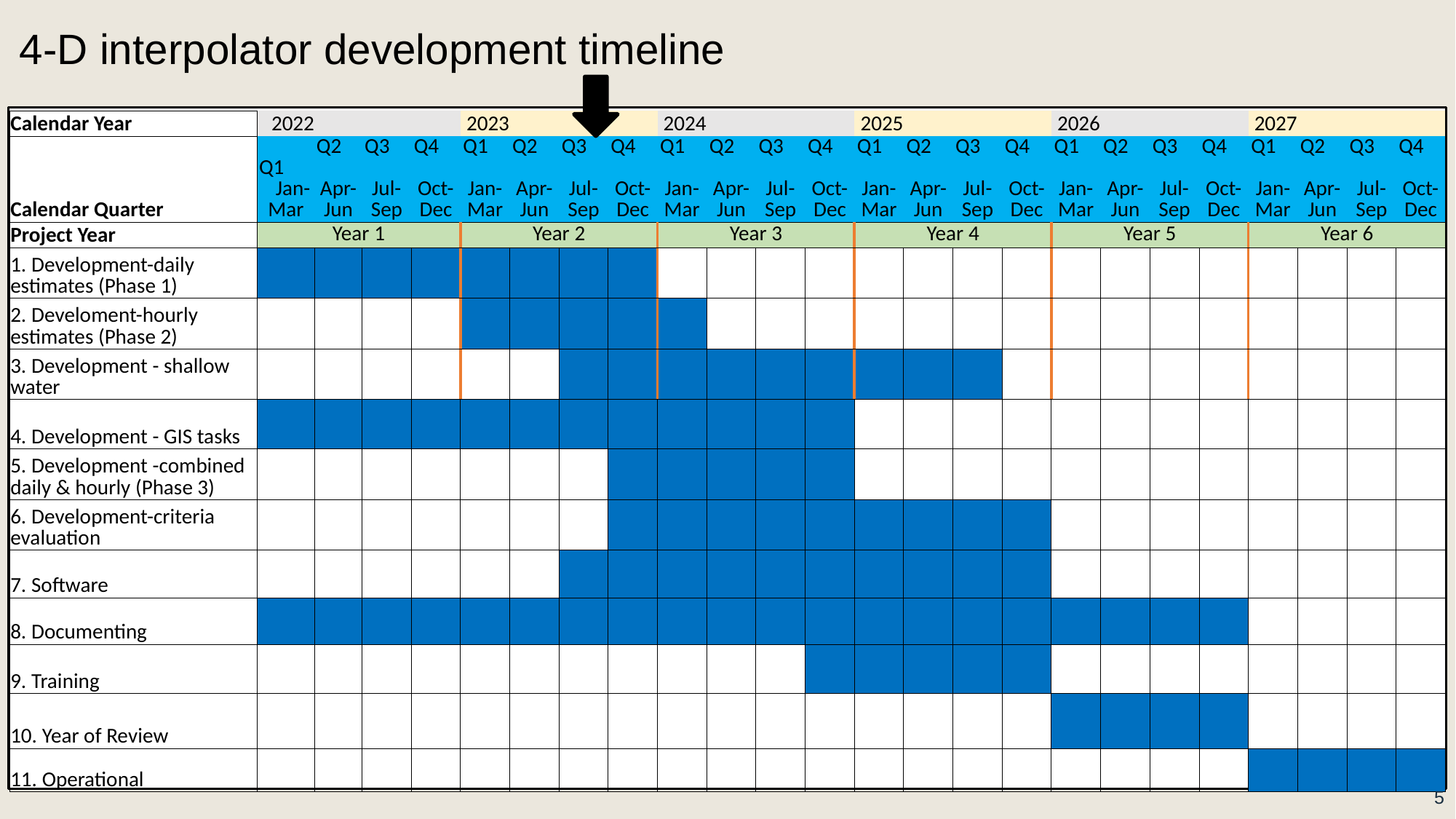

4-D interpolator development timeline

| Calendar Year | 2022 |  |  |  | 2023 |  |  |  | 2024 |  |  |  | 2025 |  |  |  | 2026 |  |  |  | 2027 |  |  |  |
| --- | --- | --- | --- | --- | --- | --- | --- | --- | --- | --- | --- | --- | --- | --- | --- | --- | --- | --- | --- | --- | --- | --- | --- | --- |
| Calendar Quarter | Q1 Jan-Mar | Q2 Apr-Jun | Q3 Jul-Sep | Q4 Oct-Dec | Q1 Jan-Mar | Q2 Apr-Jun | Q3 Jul-Sep | Q4 Oct-Dec | Q1 Jan-Mar | Q2 Apr-Jun | Q3 Jul-Sep | Q4 Oct-Dec | Q1 Jan-Mar | Q2 Apr-Jun | Q3 Jul-Sep | Q4 Oct-Dec | Q1 Jan-Mar | Q2 Apr-Jun | Q3 Jul-Sep | Q4 Oct-Dec | Q1 Jan-Mar | Q2 Apr-Jun | Q3 Jul-Sep | Q4 Oct-Dec |
| Project Year | Year 1 |  |  |  | Year 2 |  |  |  | Year 3 |  |  |  | Year 4 |  |  |  | Year 5 |  |  |  | Year 6 |  |  |  |
| 1. Development-daily estimates (Phase 1) |  |  |  |  |  |  |  |  |  |  |  |  |  |  |  |  |  |  |  |  |  |  |  |  |
| 2. Develoment-hourly estimates (Phase 2) |  |  |  |  |  |  |  |  |  |  |  |  |  |  |  |  |  |  |  |  |  |  |  |  |
| 3. Development - shallow water |  |  |  |  |  |  |  |  |  |  |  |  |  |  |  |  |  |  |  |  |  |  |  |  |
| 4. Development - GIS tasks |  |  |  |  |  |  |  |  |  |  |  |  |  |  |  |  |  |  |  |  |  |  |  |  |
| 5. Development -combined daily & hourly (Phase 3) |  |  |  |  |  |  |  |  |  |  |  |  |  |  |  |  |  |  |  |  |  |  |  |  |
| 6. Development-criteria evaluation |  |  |  |  |  |  |  |  |  |  |  |  |  |  |  |  |  |  |  |  |  |  |  |  |
| 7. Software |  |  |  |  |  |  |  |  |  |  |  |  |  |  |  |  |  |  |  |  |  |  |  |  |
| 8. Documenting |  |  |  |  |  |  |  |  |  |  |  |  |  |  |  |  |  |  |  |  |  |  |  |  |
| 9. Training |  |  |  |  |  |  |  |  |  |  |  |  |  |  |  |  |  |  |  |  |  |  |  |  |
| 10. Year of Review |  |  |  |  |  |  |  |  |  |  |  |  |  |  |  |  |  |  |  |  |  |  |  |  |
| 11. Operational |  |  |  |  |  |  |  |  |  |  |  |  |  |  |  |  |  |  |  |  |  |  |  |  |
5